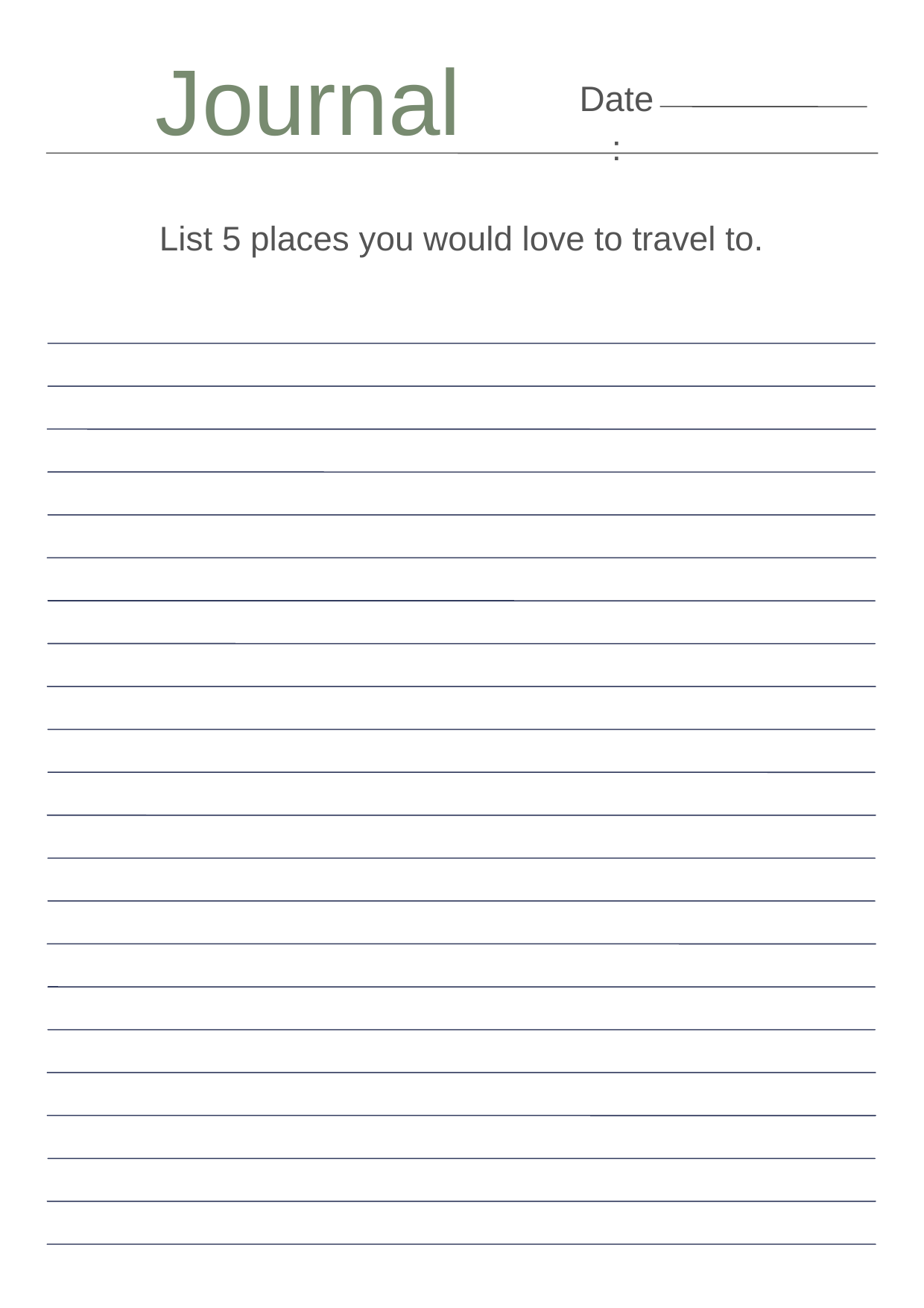

Journal
Date:

List 5 places you would love to travel to.